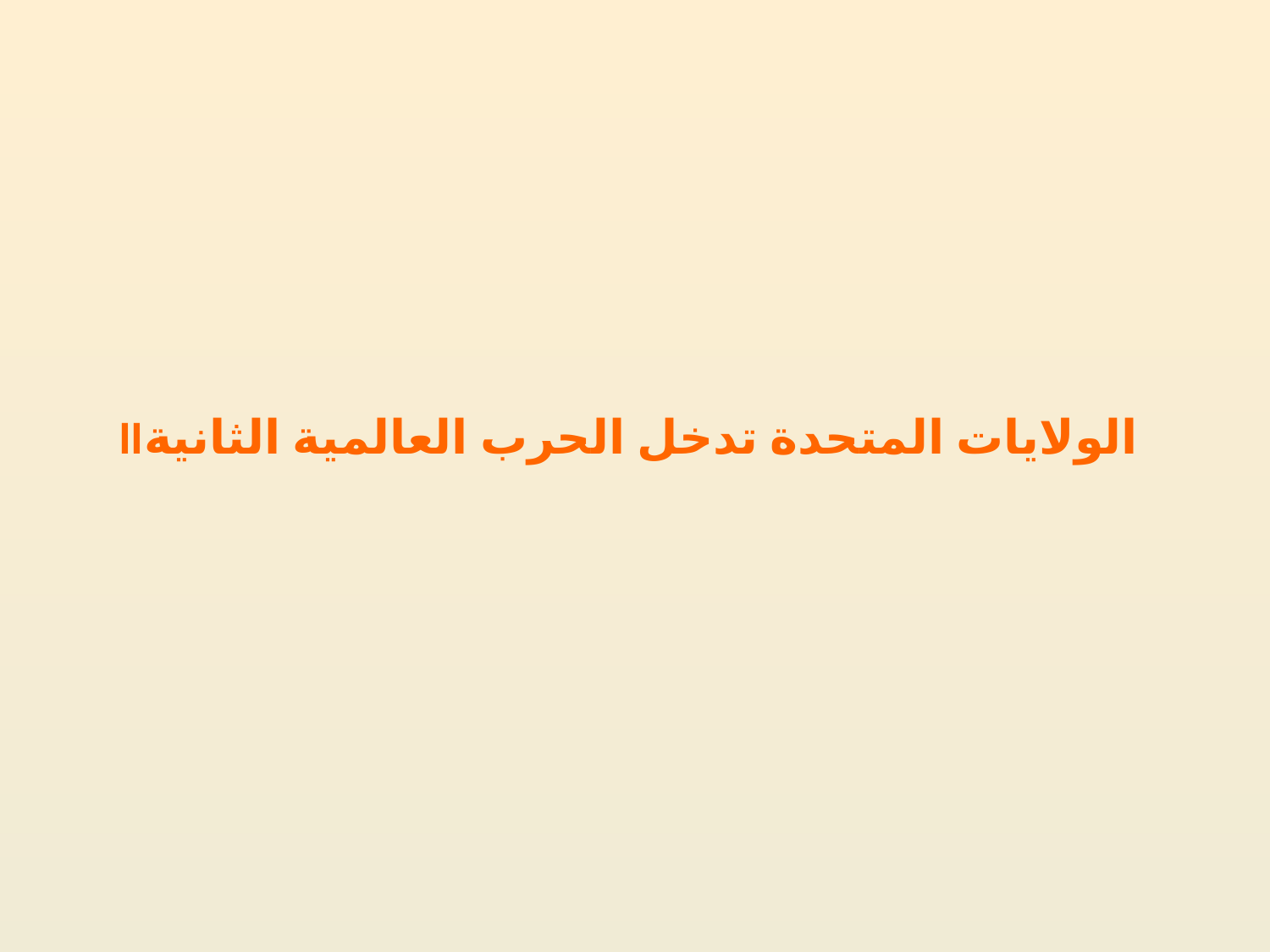

# الولايات المتحدة تدخل الحرب العالمية الثانيةII